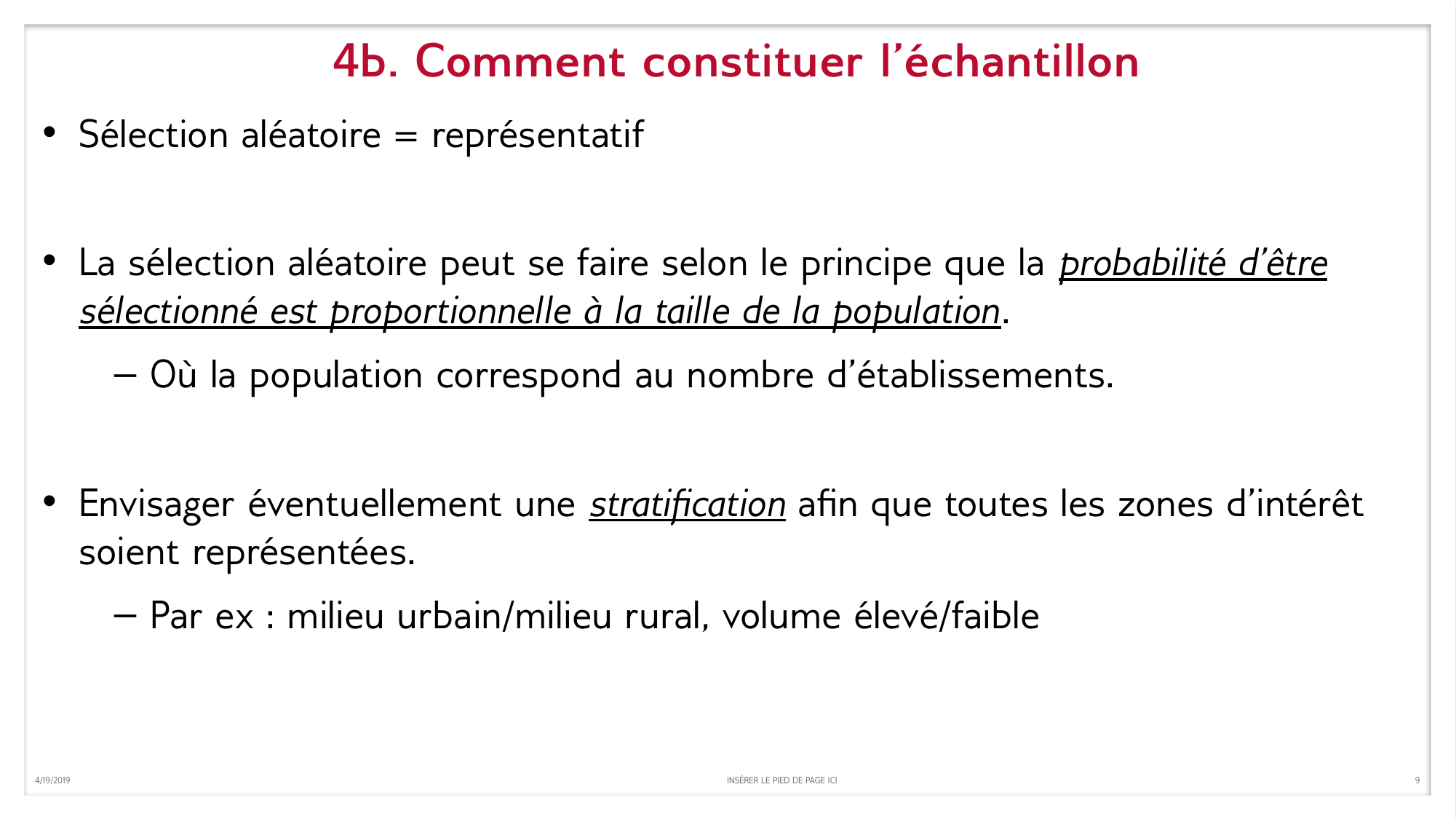

4/19/2019
	INSÉRER LE PIED DE PAGE ICI
9
# 4b. Comment constituer l’échantillon
Sélection aléatoire = représentatif

La sélection aléatoire peut se faire selon le principe que la probabilité d’être sélectionné est proportionnelle à la taille de la population.
Où la population correspond au nombre d’établissements.

Envisager éventuellement une stratification afin que toutes les zones d’intérêt soient représentées.
Par ex : milieu urbain/milieu rural, volume élevé/faible